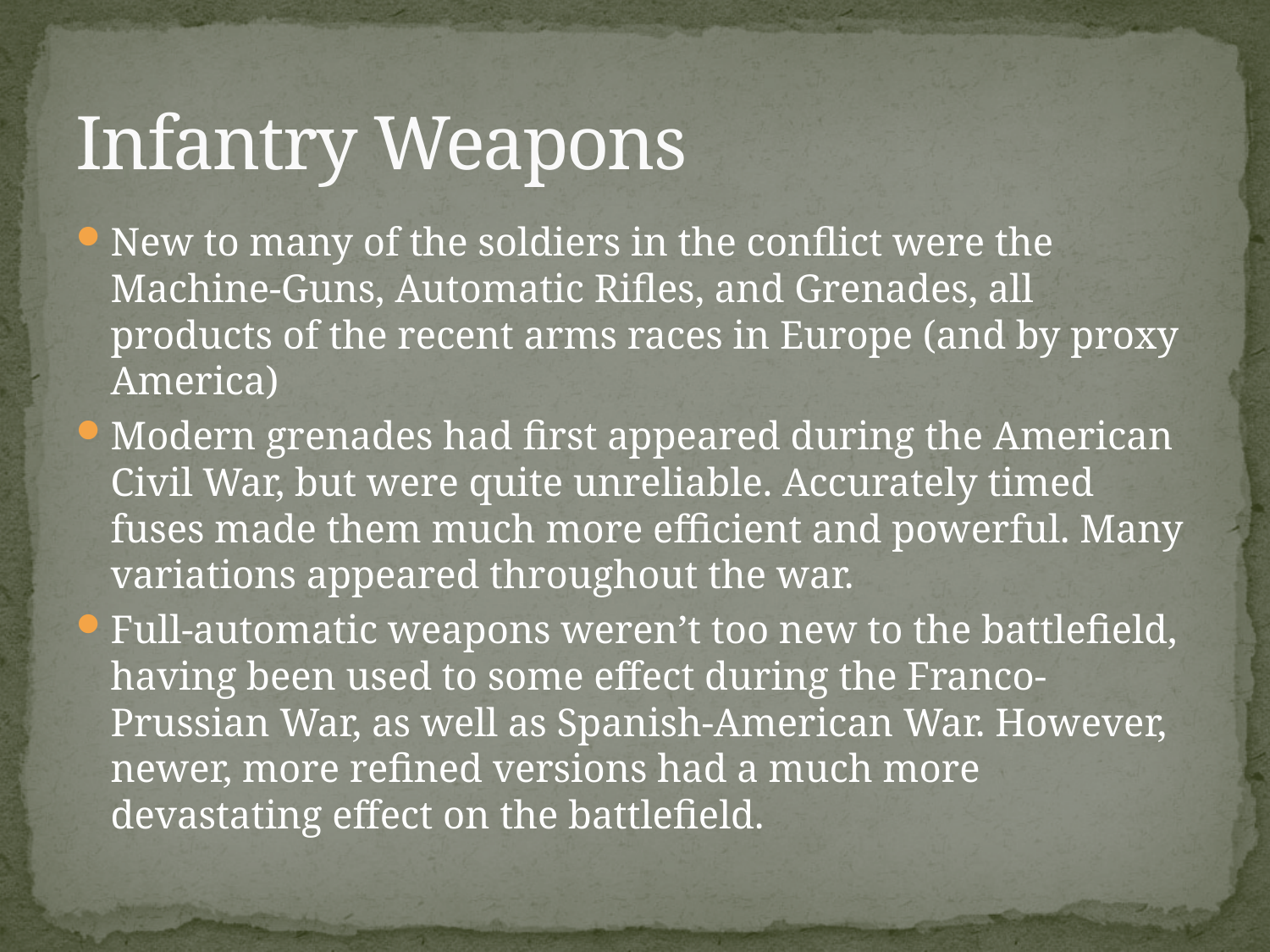

# Infantry Weapons
New to many of the soldiers in the conflict were the Machine-Guns, Automatic Rifles, and Grenades, all products of the recent arms races in Europe (and by proxy America)
Modern grenades had first appeared during the American Civil War, but were quite unreliable. Accurately timed fuses made them much more efficient and powerful. Many variations appeared throughout the war.
Full-automatic weapons weren’t too new to the battlefield, having been used to some effect during the Franco-Prussian War, as well as Spanish-American War. However, newer, more refined versions had a much more devastating effect on the battlefield.